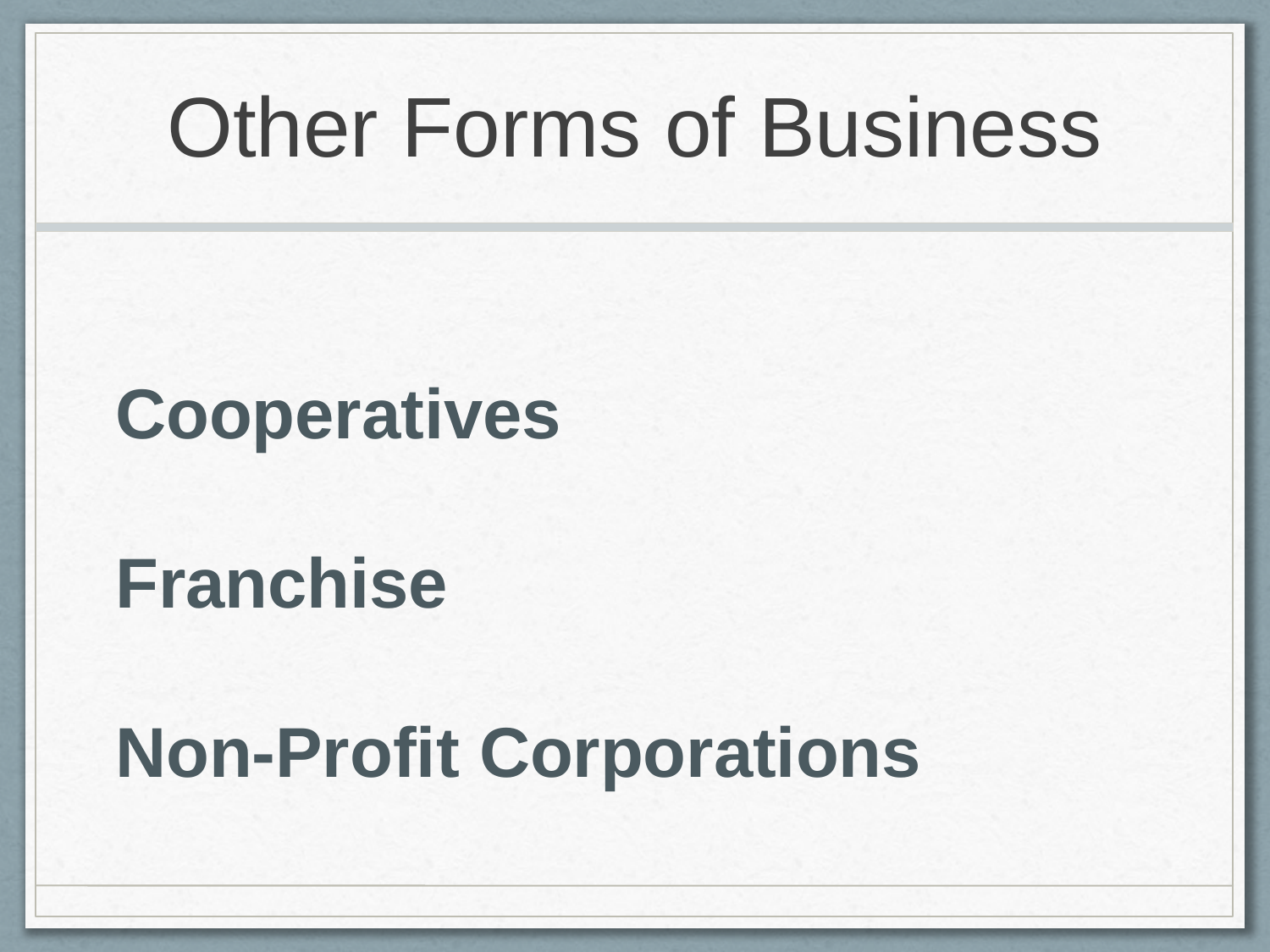

# Other Forms of Business
Cooperatives

Franchise

Non-Profit Corporations